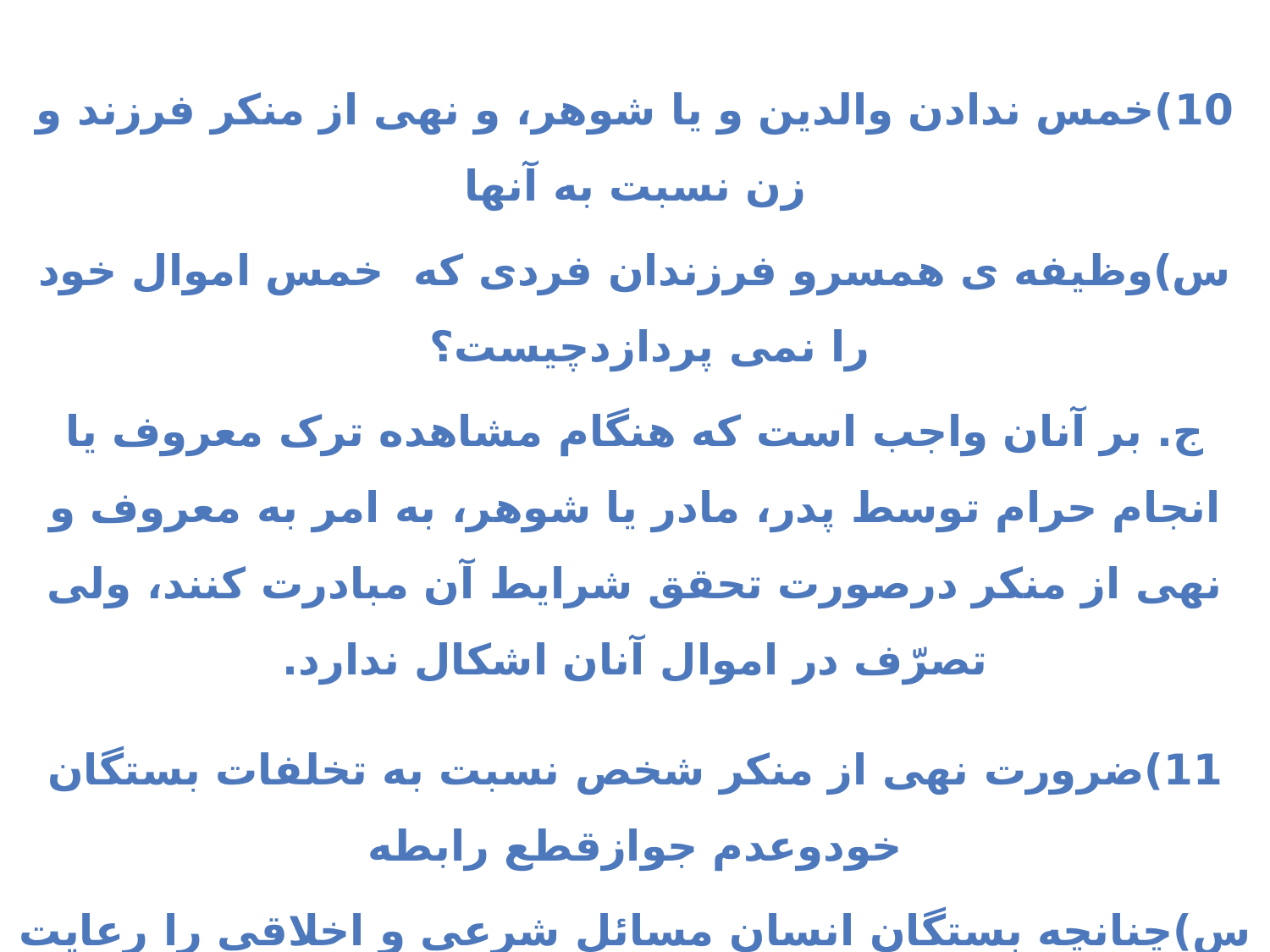

10)خمس ندادن والدین و یا شوهر، و نهی از منکر فرزند و زن نسبت به آنها
س)وظیفه ی همسرو فرزندان فردی که  خمس اموال خود را نمی پردازدچیست؟
ج. بر آنان واجب است که هنگام مشاهده ترک معروف یا انجام حرام توسط پدر، مادر یا شوهر، به امر به معروف و نهی از منکر درصورت تحقق شرایط آن مبادرت کنند، ولی تصرّف در اموال آنان اشکال ندارد.

11)ضرورت نهی از منکر شخص نسبت به تخلفات بستگان خودوعدم جوازقطع رابطه
س)چنانچه بستگان انسان مسائل شرعی و اخلاقی را رعایت نکنند، و نصایح نیز در آنها تأثیری نداشته باشد، وظیفه چیست؟
ج) اظهارتنفر از اعمال خلاف شرع آنها واجب ؛وتذکر وموعظه به هر نحوکه مفیدومؤثر باشد،لازم  ولی قطع رحم،جایز نیست.